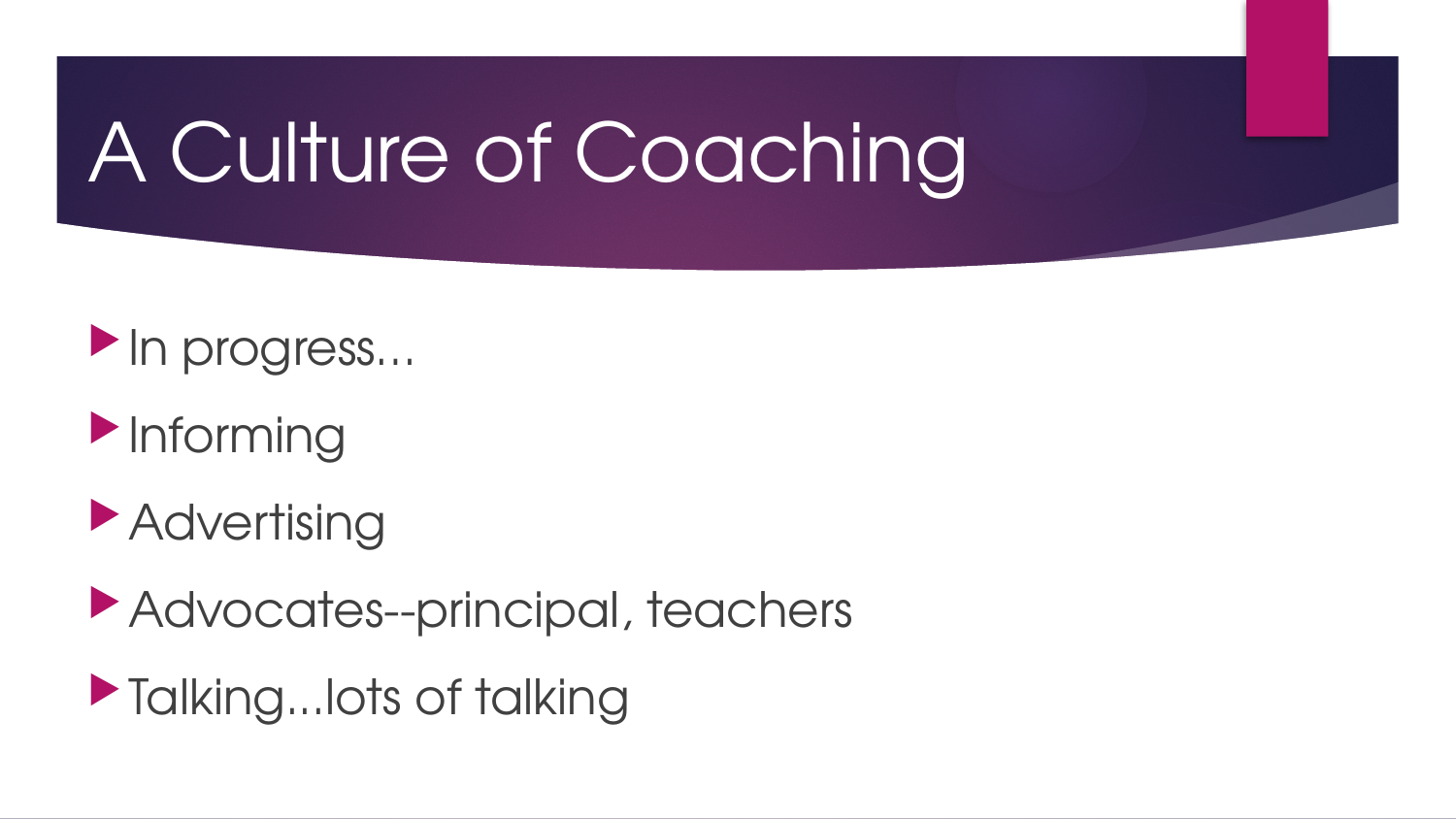

# A Culture of Coaching
In progress…
Informing
Advertising
Advocates--principal, teachers
Talking...lots of talking